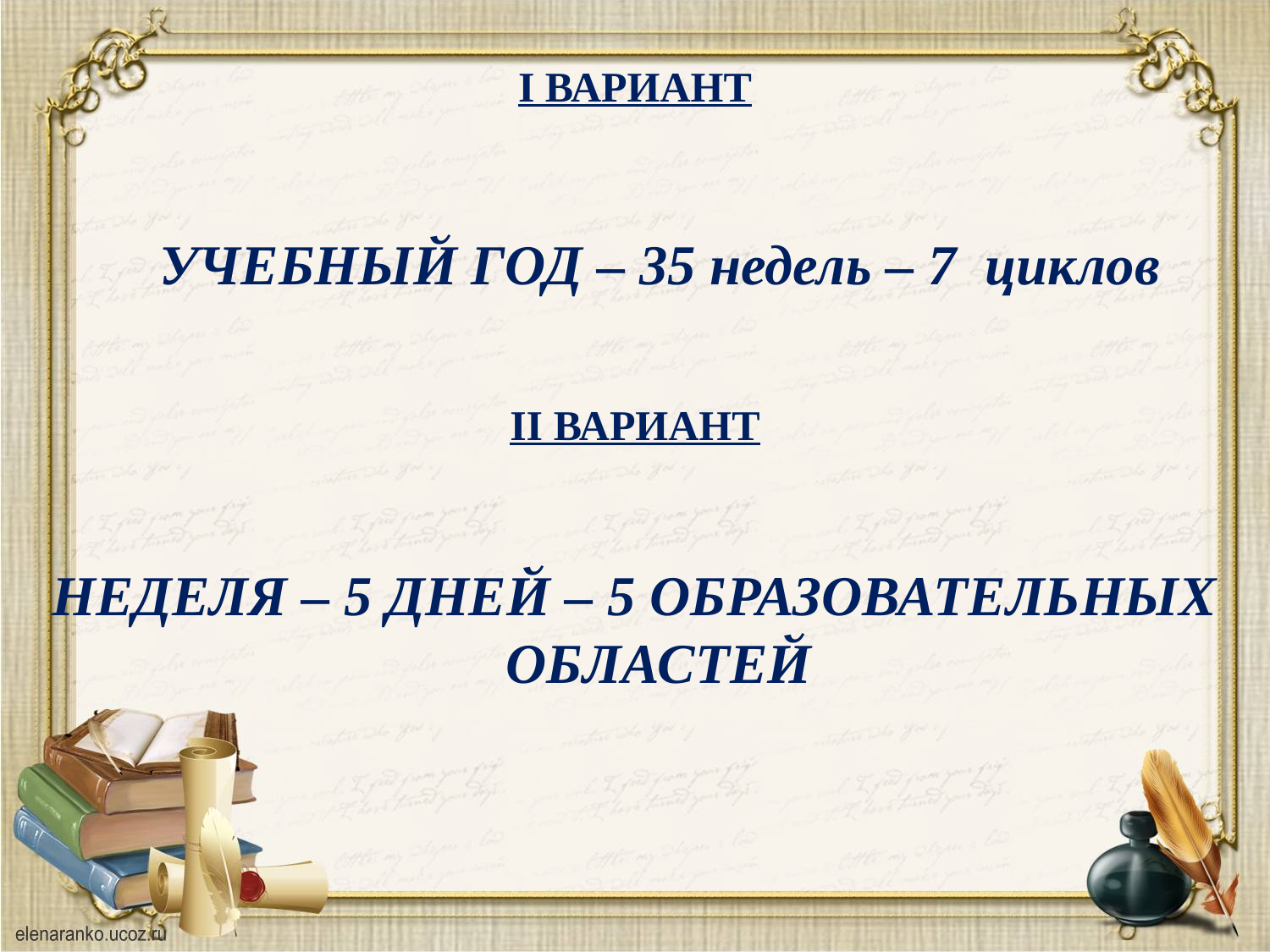

I ВАРИАНТ

УЧЕБНЫЙ ГОД – 35 недель – 7  циклов

II ВАРИАНТ

НЕДЕЛЯ – 5 ДНЕЙ – 5 ОБРАЗОВАТЕЛЬНЫХ ОБЛАСТЕЙ